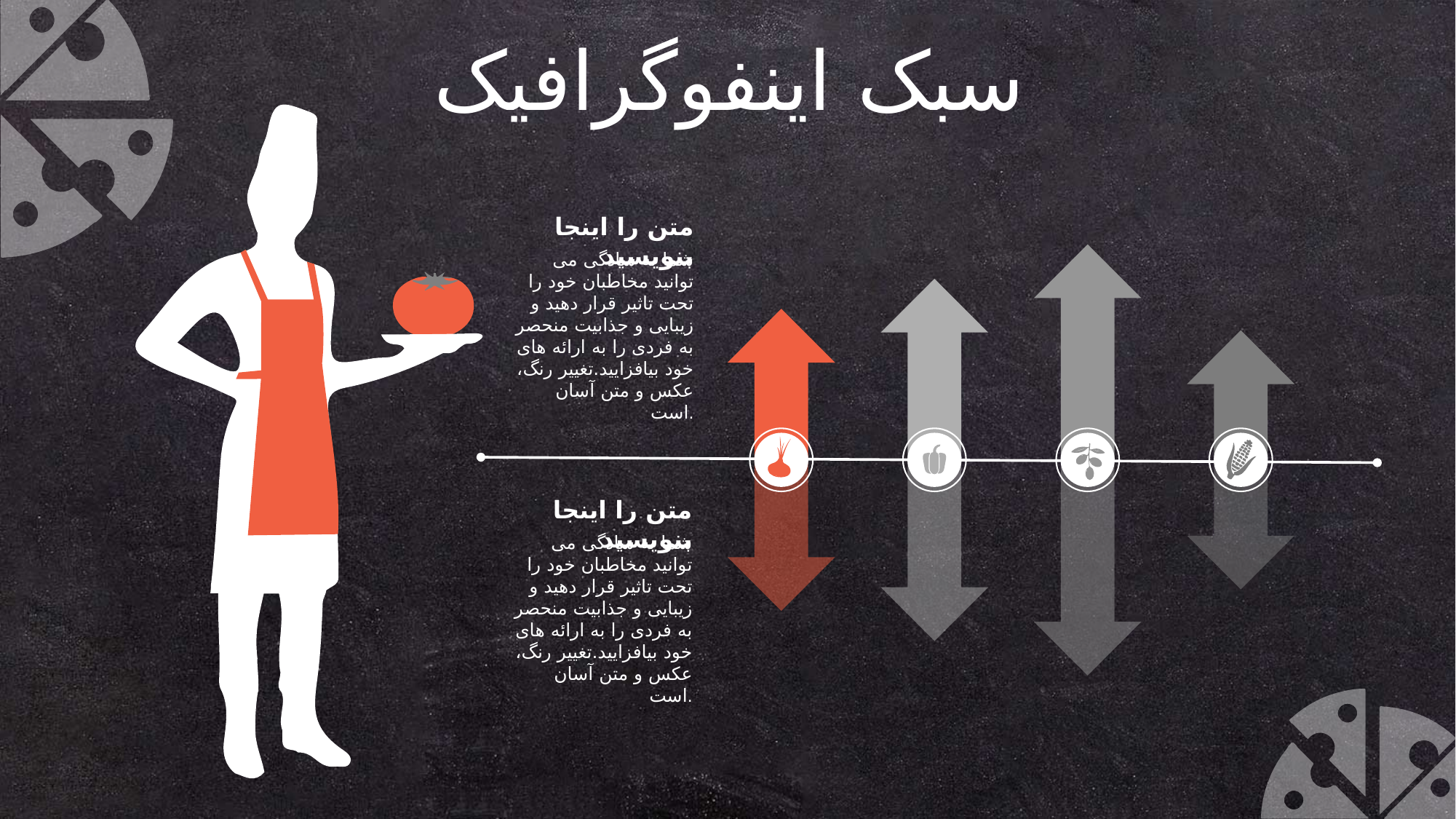

سبک اینفوگرافیک

متن را اینجا بنویسید
شما به سادگی می توانید مخاطبان خود را تحت تاثیر قرار دهید و زیبایی و جذابیت منحصر به فردی را به ارائه های خود بیافزایید.تغییر رنگ، عکس و متن آسان است.

متن را اینجا بنویسید
شما به سادگی می توانید مخاطبان خود را تحت تاثیر قرار دهید و زیبایی و جذابیت منحصر به فردی را به ارائه های خود بیافزایید.تغییر رنگ، عکس و متن آسان است.